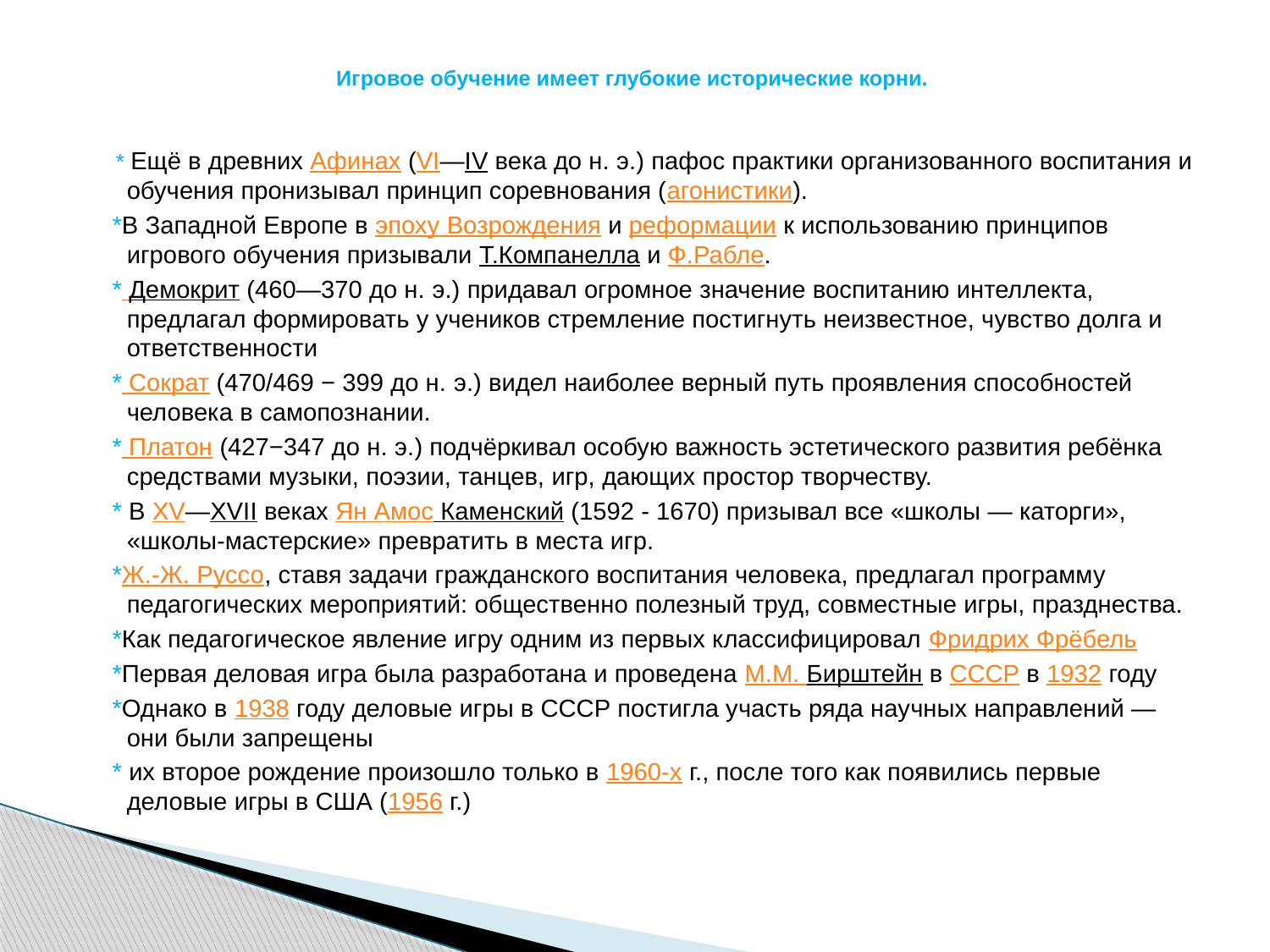

# Игровое обучение имеет глубокие исторические корни.
    * Ещё в древних Афинах (VI—IV века до н. э.) пафос практики организованного воспитания и обучения пронизывал принцип соревнования (агонистики).
   *В Западной Европе в эпоху Возрождения и реформации к использованию принципов игрового обучения призывали Т.Компанелла и Ф.Рабле.
   * Демокрит (460—370 до н. э.) придавал огромное значение воспитанию интеллекта, предлагал формировать у учеников стремление постигнуть неизвестное, чувство долга и ответственности
   * Сократ (470/469 − 399 до н. э.) видел наиболее верный путь проявления способностей человека в самопознании.
   * Платон (427−347 до н. э.) подчёркивал особую важность эстетического развития ребёнка средствами музыки, поэзии, танцев, игр, дающих простор творчеству.
   * В XV—XVII веках Ян Амос Каменский (1592 - 1670) призывал все «школы — каторги», «школы-мастерские» превратить в места игр.
   *Ж.-Ж. Руссо, ставя задачи гражданского воспитания человека, предлагал программу педагогических мероприятий: общественно полезный труд, совместные игры, празднества.
   *Как педагогическое явление игру одним из первых классифицировал Фридрих Фрёбель
   *Первая деловая игра была разработана и проведена М.М. Бирштейн в СССР в 1932 году
   *Однако в 1938 году деловые игры в СССР постигла участь ряда научных направлений — они были запрещены
   * их второе рождение произошло только в 1960-х г., после того как появились первые деловые игры в США (1956 г.)